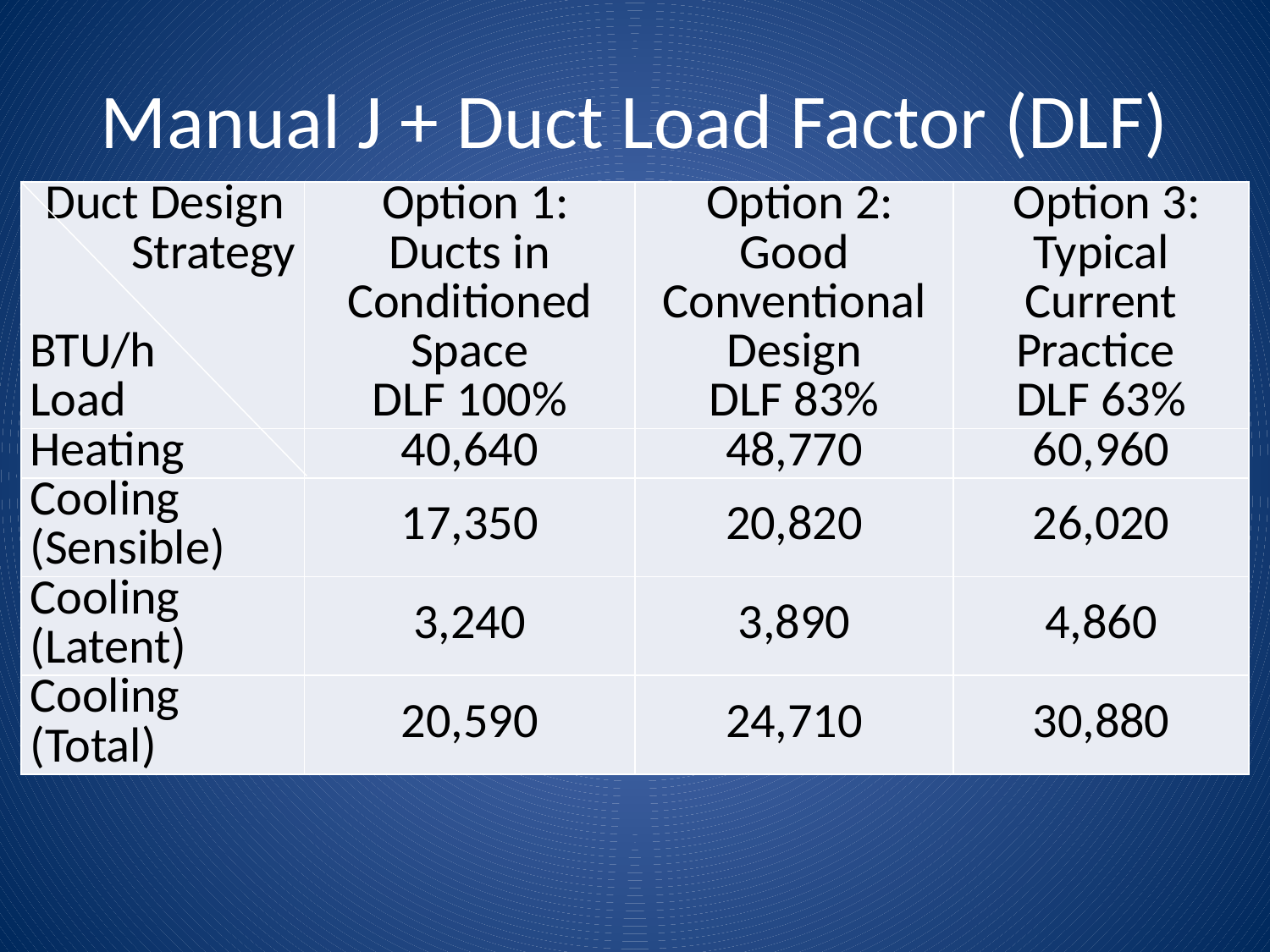

# Manual J + Duct Load Factor (DLF)
| Duct Design Strategy BTU/h Load | Option 1: Ducts in Conditioned Space DLF 100% | Option 2: Good Conventional Design DLF 83% | Option 3: Typical Current Practice DLF 63% |
| --- | --- | --- | --- |
| Heating | 40,640 | 48,770 | 60,960 |
| Cooling (Sensible) | 17,350 | 20,820 | 26,020 |
| Cooling (Latent) | 3,240 | 3,890 | 4,860 |
| Cooling (Total) | 20,590 | 24,710 | 30,880 |